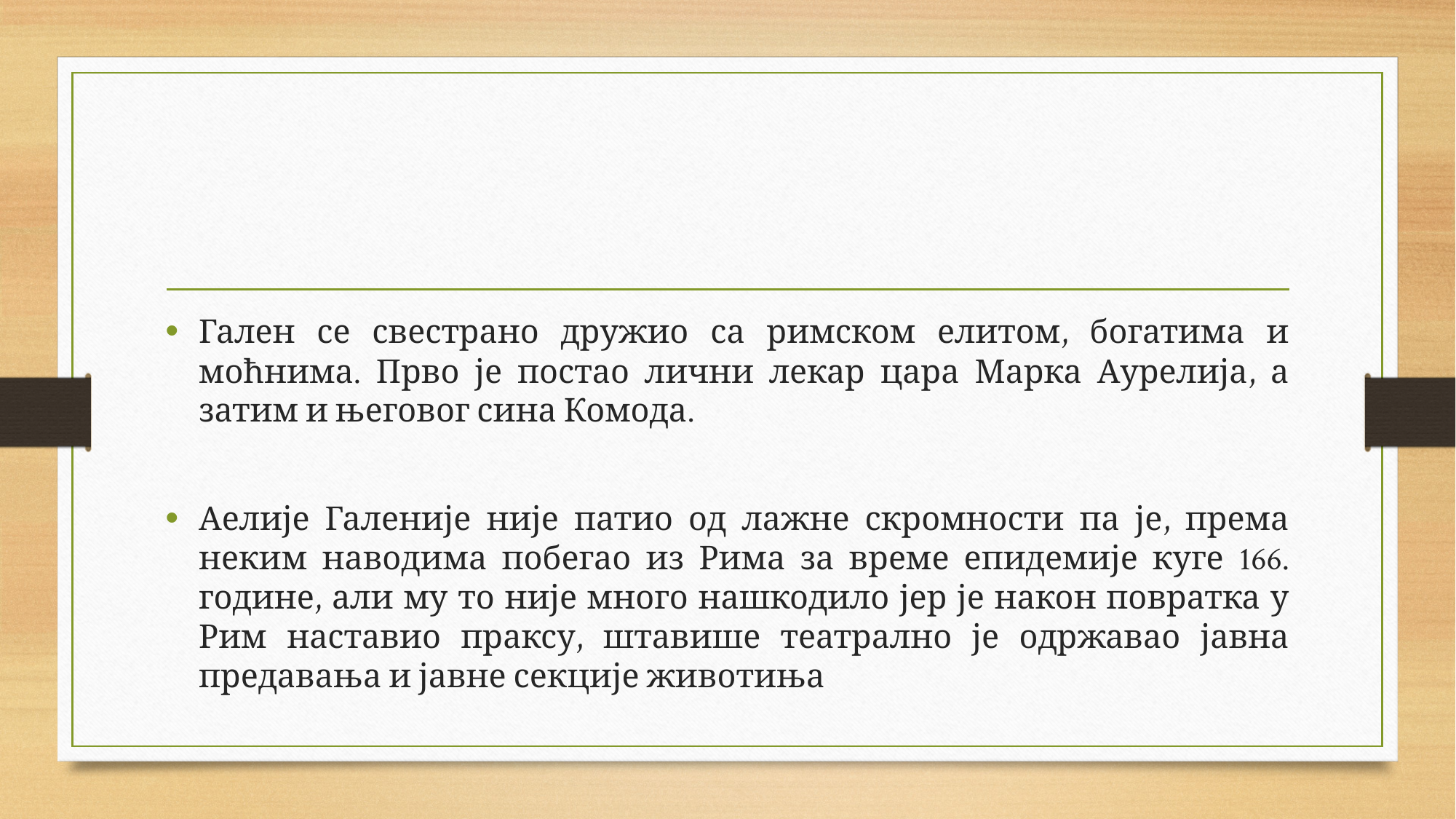

Гален се свестрано дружио са римском елитом, богатима и моћнима. Прво је постао лични лекар цара Марка Аурелија, а затим и његовог сина Комода.

Аелије Галеније није патио од лажне скромности па је, према неким наводима побегао из Рима за време епидемије куге 166. године, али му то није много нашкодило јер је након повратка у Рим наставио праксу, штавише театрално је одржавао јавна предавања и јавне секције животиња